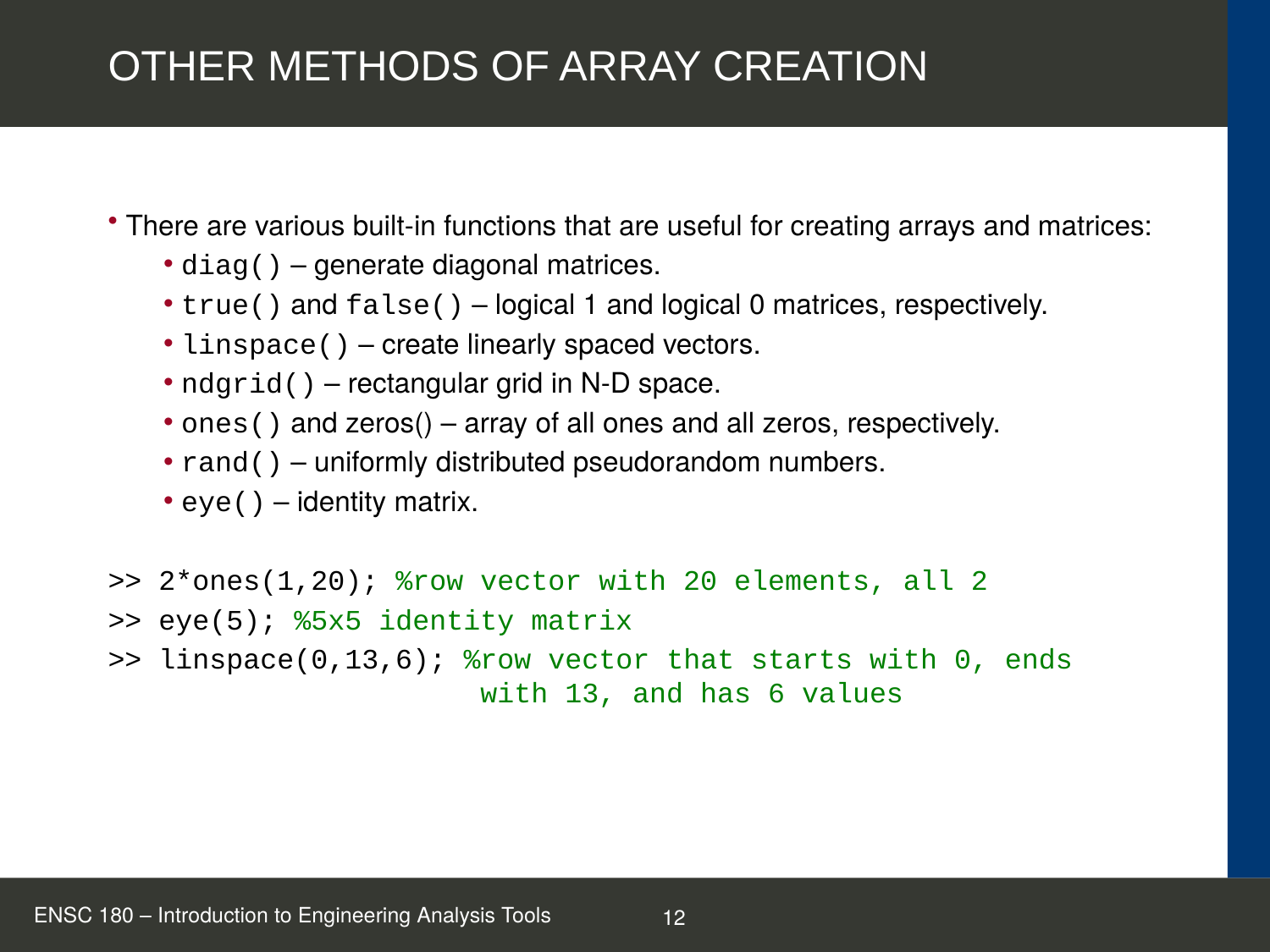

# OTHER METHODS OF ARRAY CREATION
 There are various built-in functions that are useful for creating arrays and matrices:
 diag() – generate diagonal matrices.
 true() and false() – logical 1 and logical 0 matrices, respectively.
 linspace() – create linearly spaced vectors.
 ndgrid() – rectangular grid in N-D space.
 ones() and zeros() – array of all ones and all zeros, respectively.
 rand() – uniformly distributed pseudorandom numbers.
 eye() – identity matrix.

>> 2*ones(1,20); %row vector with 20 elements, all 2
>> eye(5); %5x5 identity matrix
>> linspace(0,13,6); %row vector that starts with 0, ends 		 	       with 13, and has 6 values

ENSC 180 – Introduction to Engineering Analysis Tools